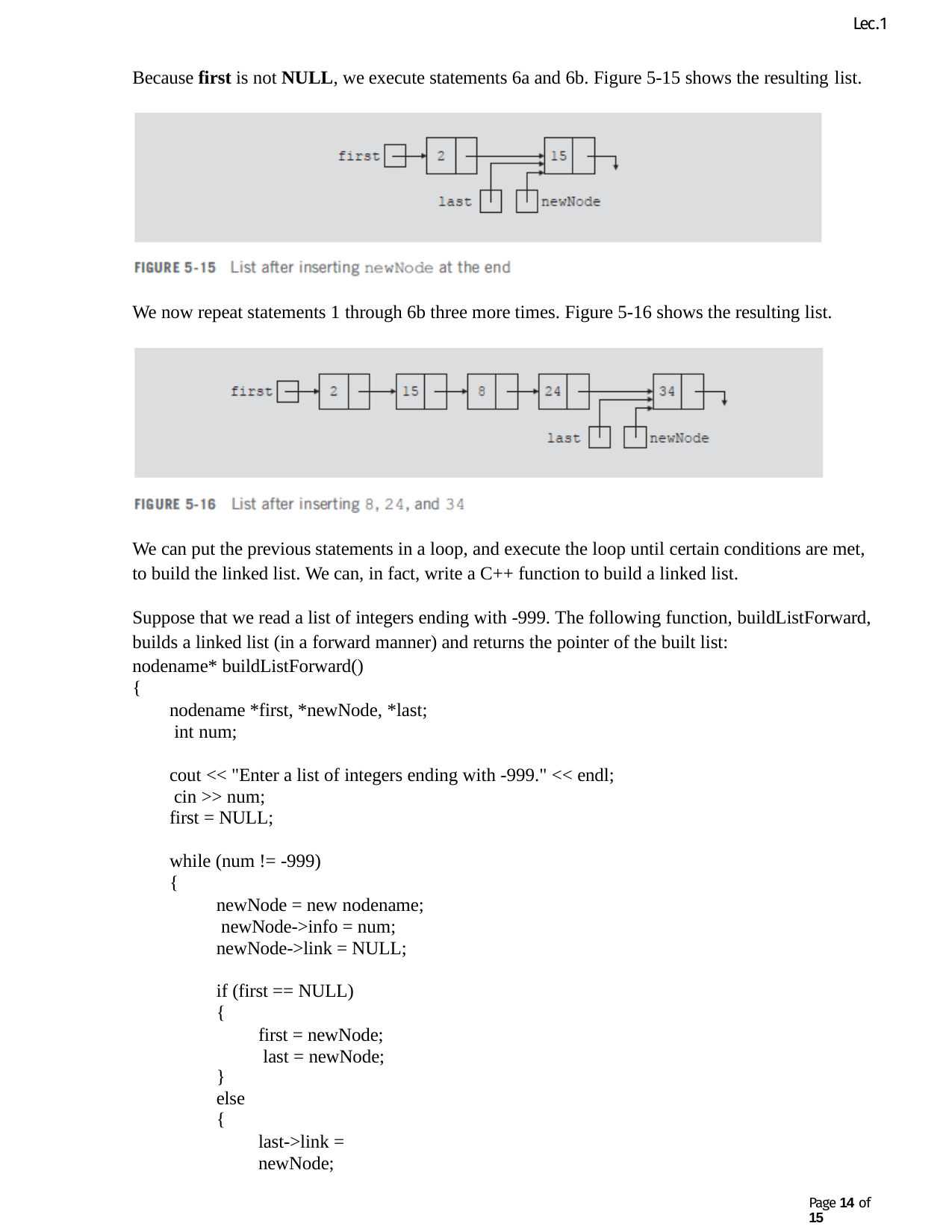

Lec.1

Because first is not NULL, we execute statements 6a and 6b. Figure 5-15 shows the resulting list.

We now repeat statements 1 through 6b three more times. Figure 5-16 shows the resulting list.

We can put the previous statements in a loop, and execute the loop until certain conditions are met,  to build the linked list. We can, in fact, write a C++ function to build a linked list.

Suppose that we read a list of integers ending with -999. The following function, buildListForward,  builds a linked list (in a forward manner) and returns the pointer of the built list:
nodename* buildListForward()
{
nodename *first, *newNode, *last;  int num;

cout << "Enter a list of integers ending with -999." << endl;  cin >> num;
first = NULL;

while (num != -999)
{
newNode = new nodename;  newNode->info = num;  newNode->link = NULL;

if (first == NULL)
{
first = newNode;  last = newNode;
}
else
{
last->link = newNode;
Page 14 of 15